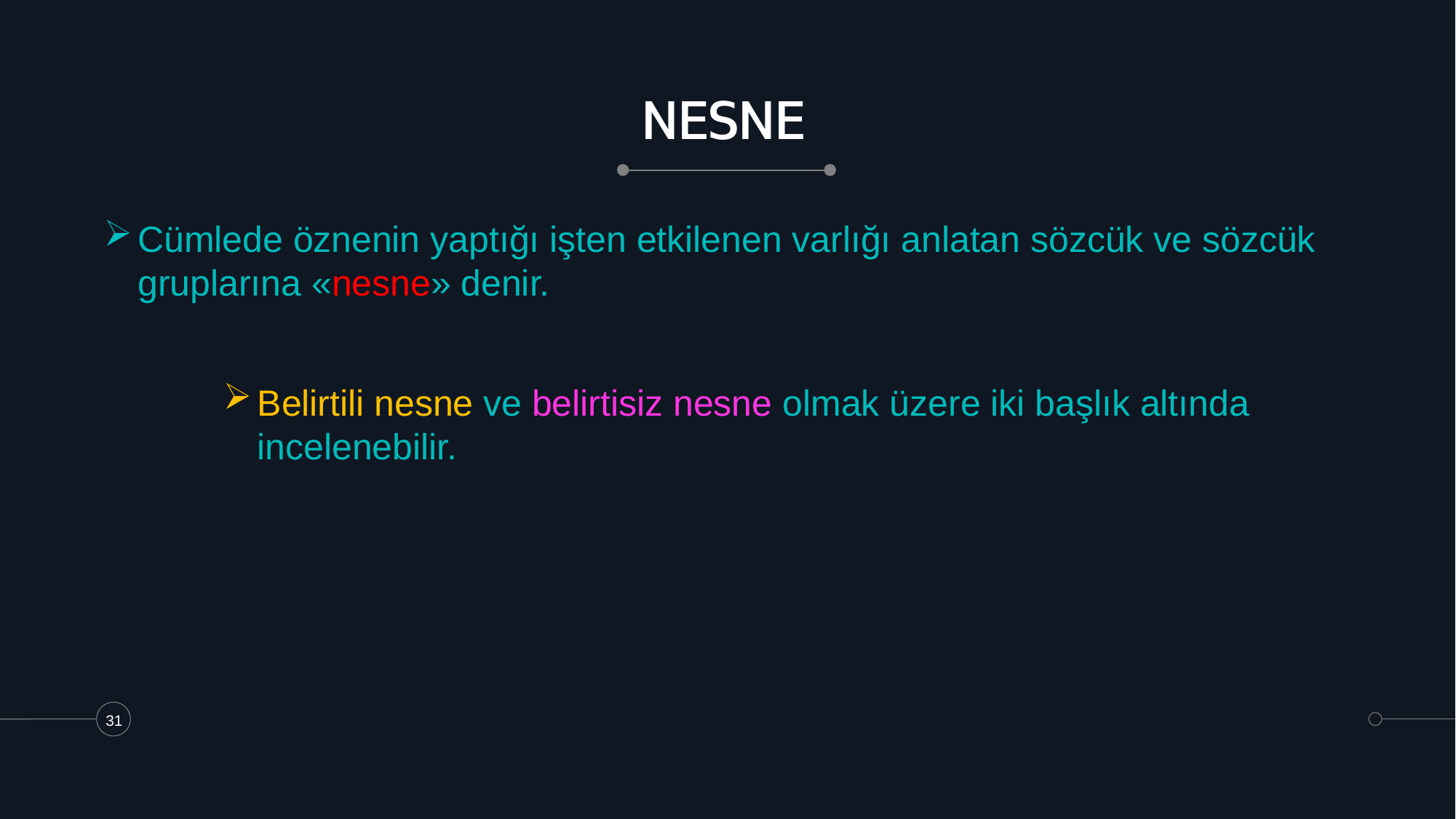

# NESNE
Cümlede öznenin yaptığı işten etkilenen varlığı anlatan sözcük ve sözcük gruplarına «nesne» denir.
Belirtili nesne ve belirtisiz nesne olmak üzere iki başlık altında incelenebilir.
31